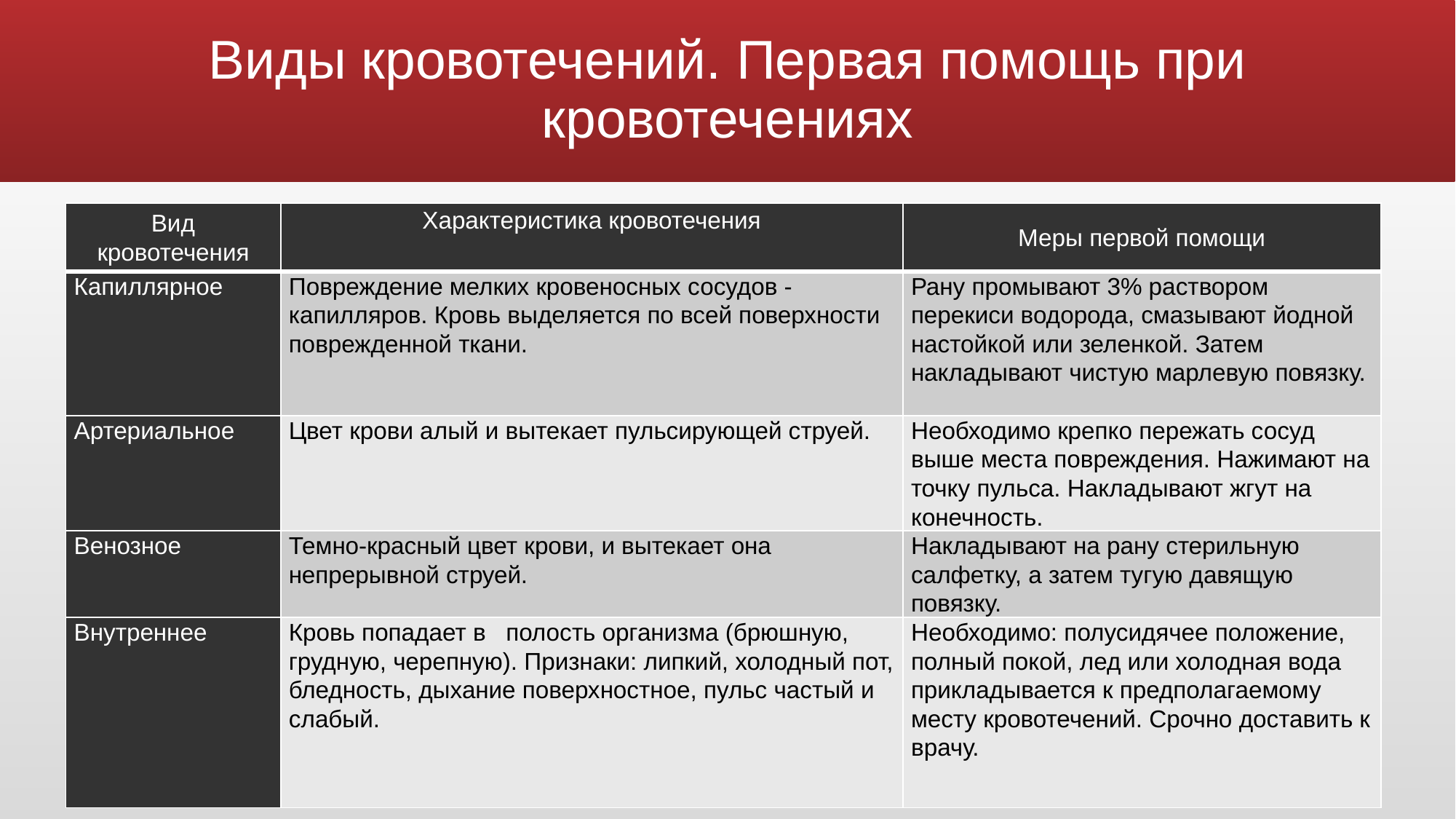

# Виды кровотечений. Первая помощь при кровотечениях
| Вид кровотечения | Характеристика кровотечения | Меры первой помощи |
| --- | --- | --- |
| Капиллярное | Повреждение мелких кровеносных сосудов - капилляров. Кровь выделяется по всей поверхности поврежденной ткани. | Рану промывают 3% раствором перекиси водорода, смазывают йодной настойкой или зеленкой. Затем накладывают чистую марлевую повязку. |
| Артериальное | Цвет крови алый и вытекает пульсирующей струей. | Необходимо крепко пережать сосуд выше места повреждения. Нажимают на точку пульса. Накладывают жгут на конечность. |
| Венозное | Темно-красный цвет крови, и вытекает она непрерывной струей. | Накладывают на рану стерильную салфетку, а затем тугую давящую повязку. |
| Внутреннее | Кровь попадает в   полость организма (брюшную, грудную, черепную). Признаки: липкий, холодный пот, бледность, дыхание поверхностное, пульс частый и слабый. | Необходимо: полусидячее положение, полный покой, лед или холодная вода прикладывается к предполагаемому месту кровотечений. Срочно доставить к врачу. |